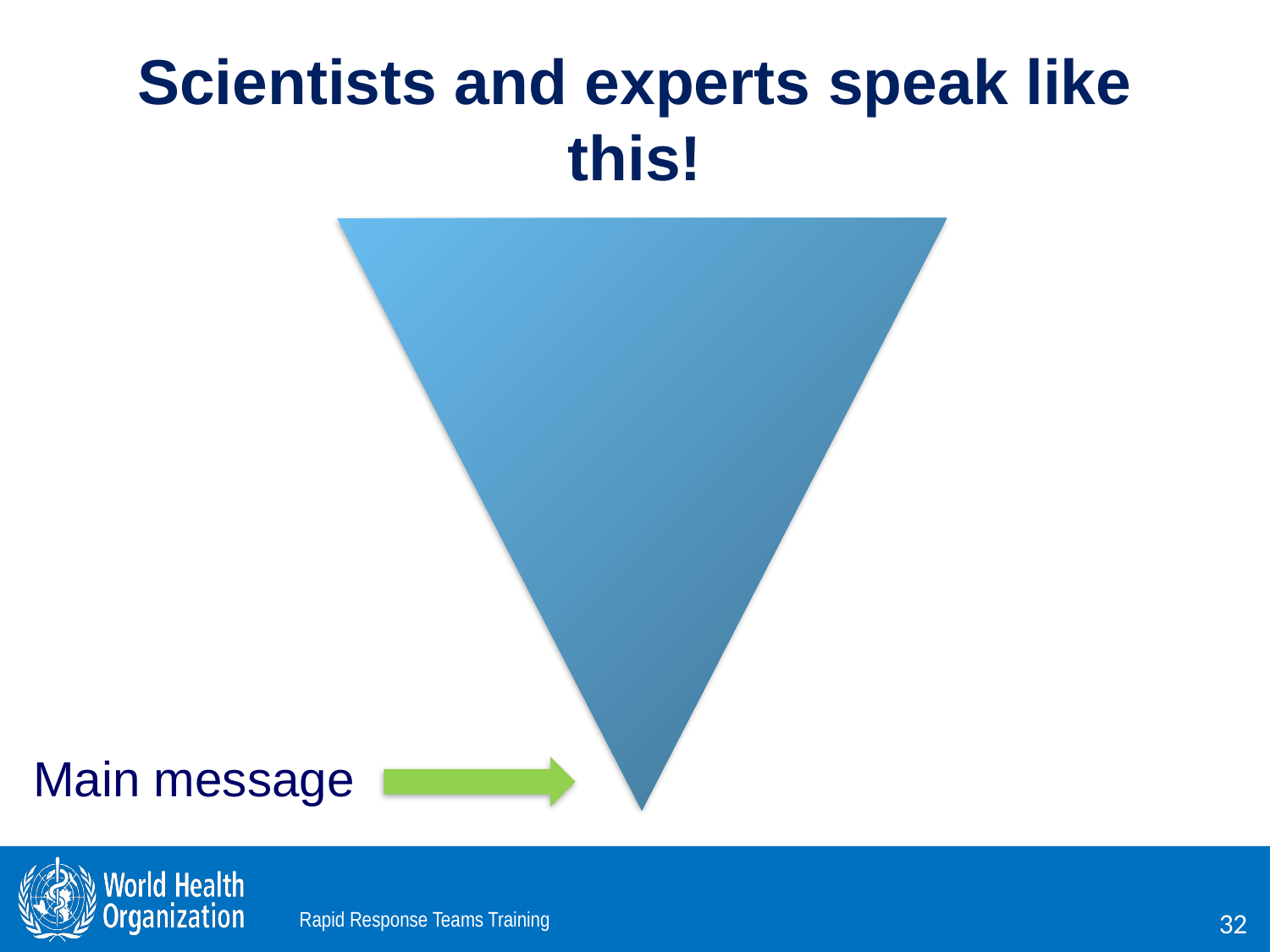

# Scientists and experts speak like this!

Main message